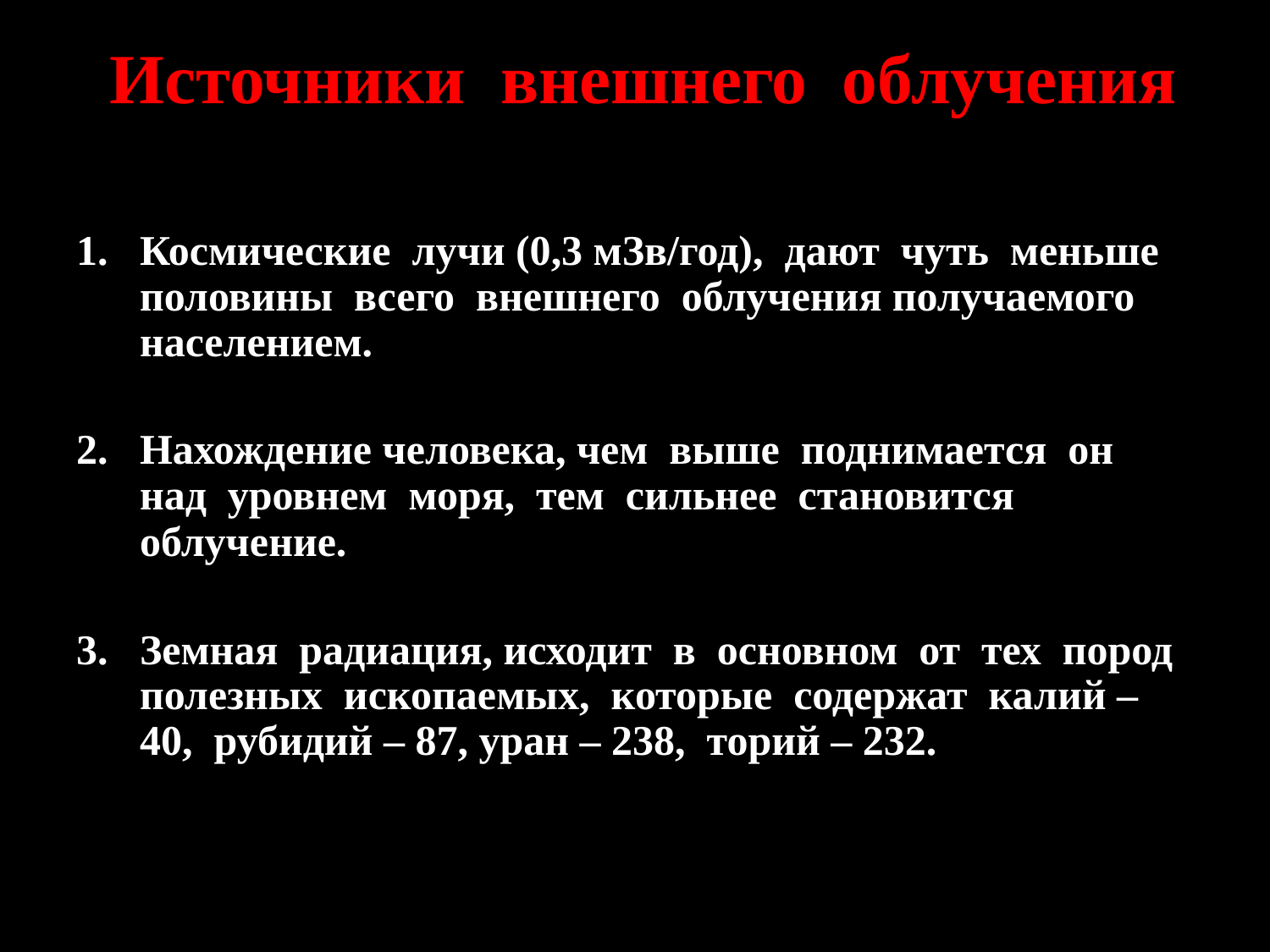

# Источники  внешнего  облучения
Космические  лучи (0,3 мЗв/год),  дают  чуть  меньше  половины  всего  внешнего  облучения получаемого  населением.

Нахождение человека, чем  выше  поднимается  он  над  уровнем  моря,  тем  сильнее  становится  облучение.

Земная  радиация, исходит  в  основном  от  тех  пород  полезных  ископаемых,  которые  содержат  калий – 40,  рубидий – 87, уран – 238,  торий – 232.